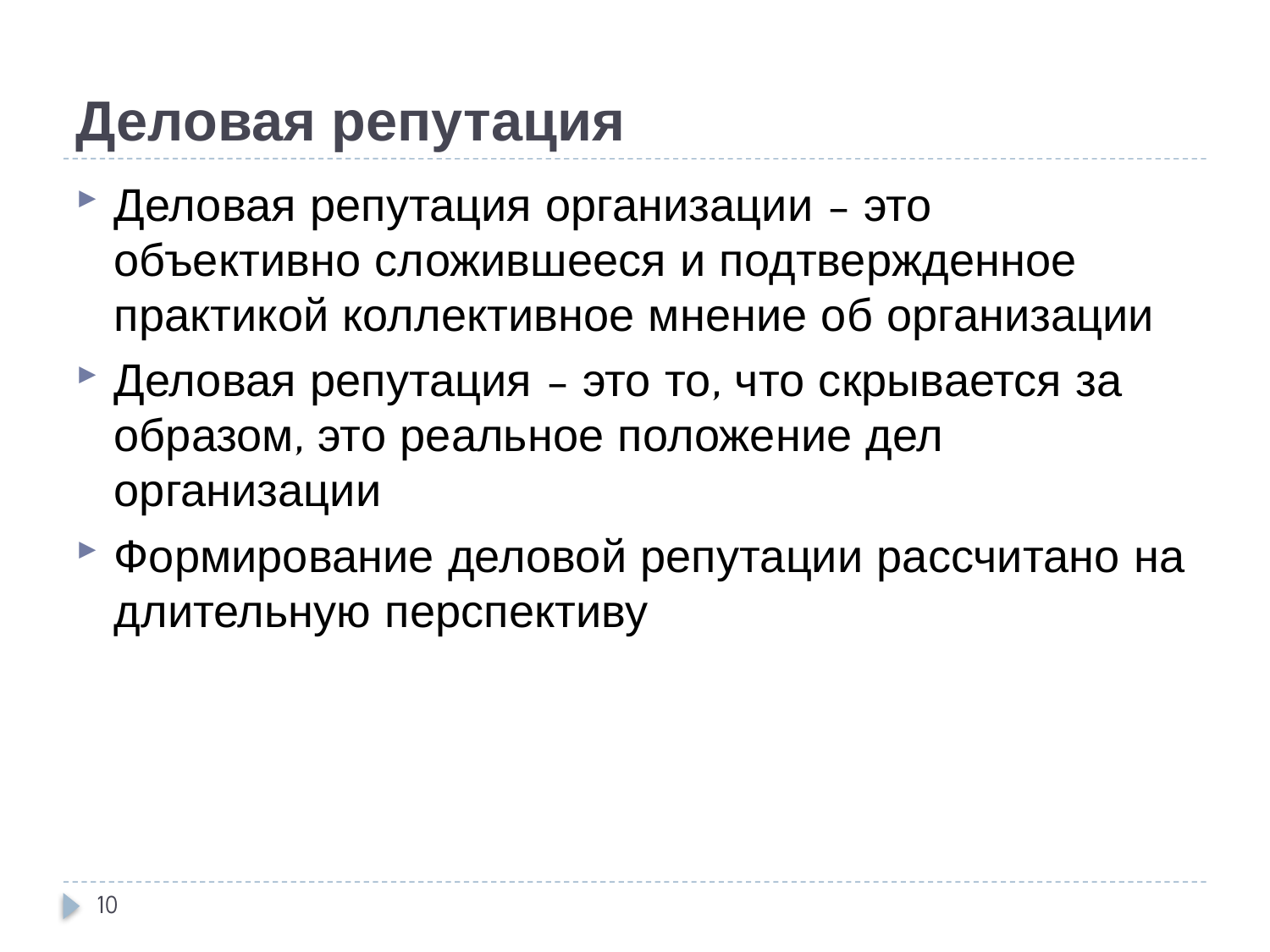

# Деловая репутация
Деловая репутация организации – это объективно сложившееся и подтвержденное практикой коллективное мнение об организации
Деловая репутация – это то, что скрывается за образом, это реальное положение дел организации
Формирование деловой репутации рассчитано на длительную перспективу
10